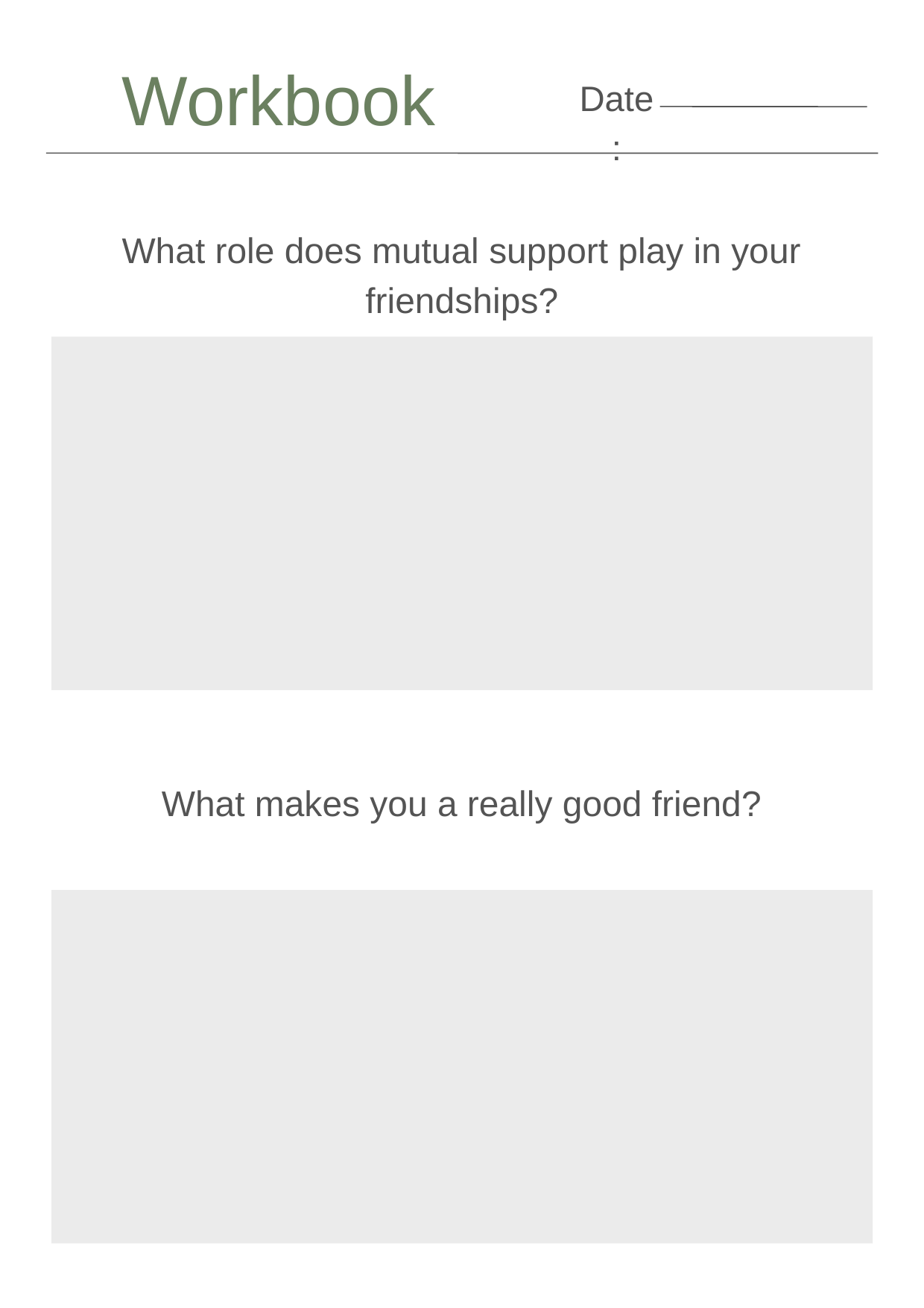

Workbook
Date:

What role does mutual support play in your friendships?

What makes you a really good friend?